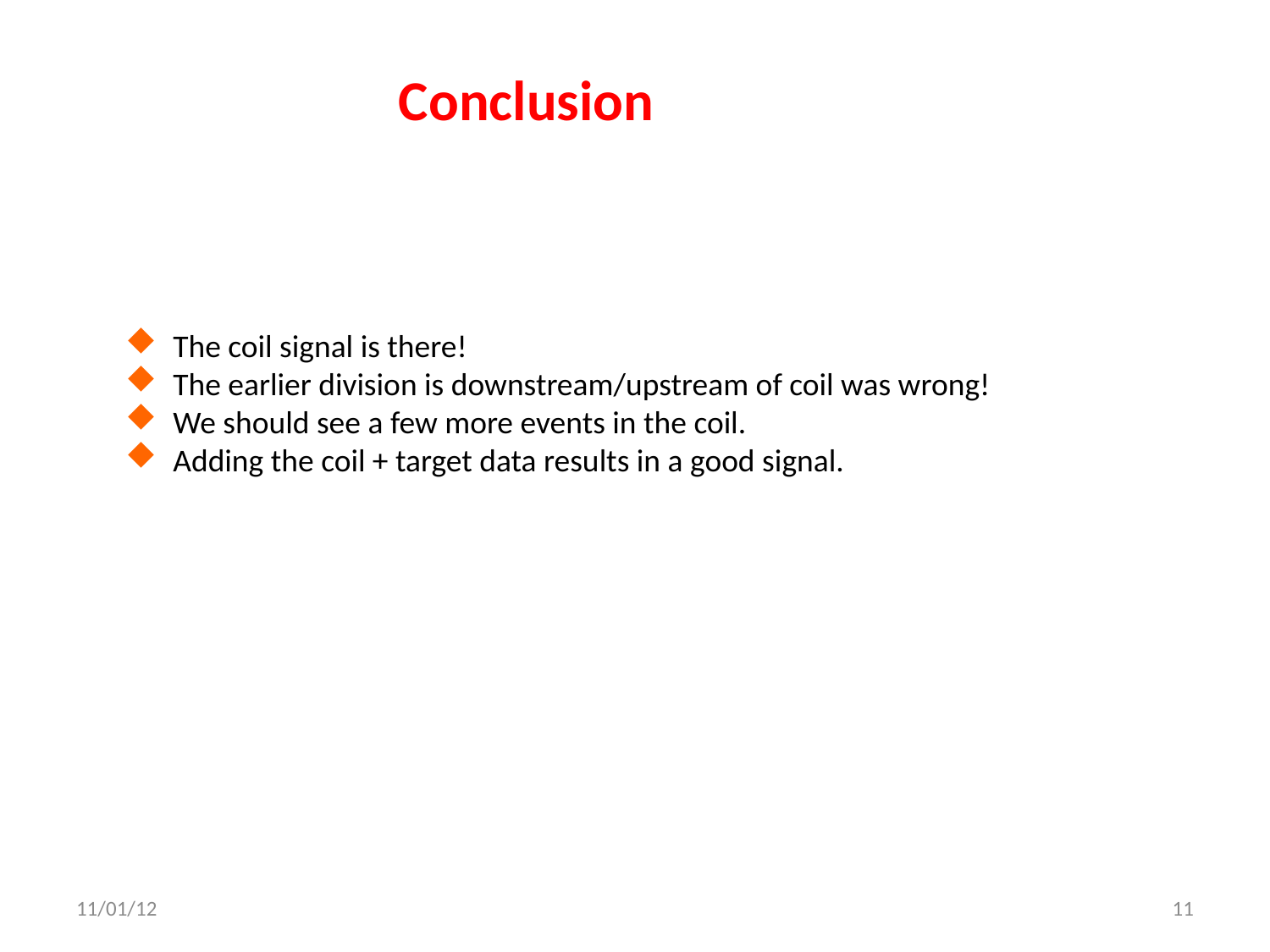

# Conclusion

The coil signal is there!
The earlier division is downstream/upstream of coil was wrong!
We should see a few more events in the coil.
Adding the coil + target data results in a good signal.
11/01/12
11